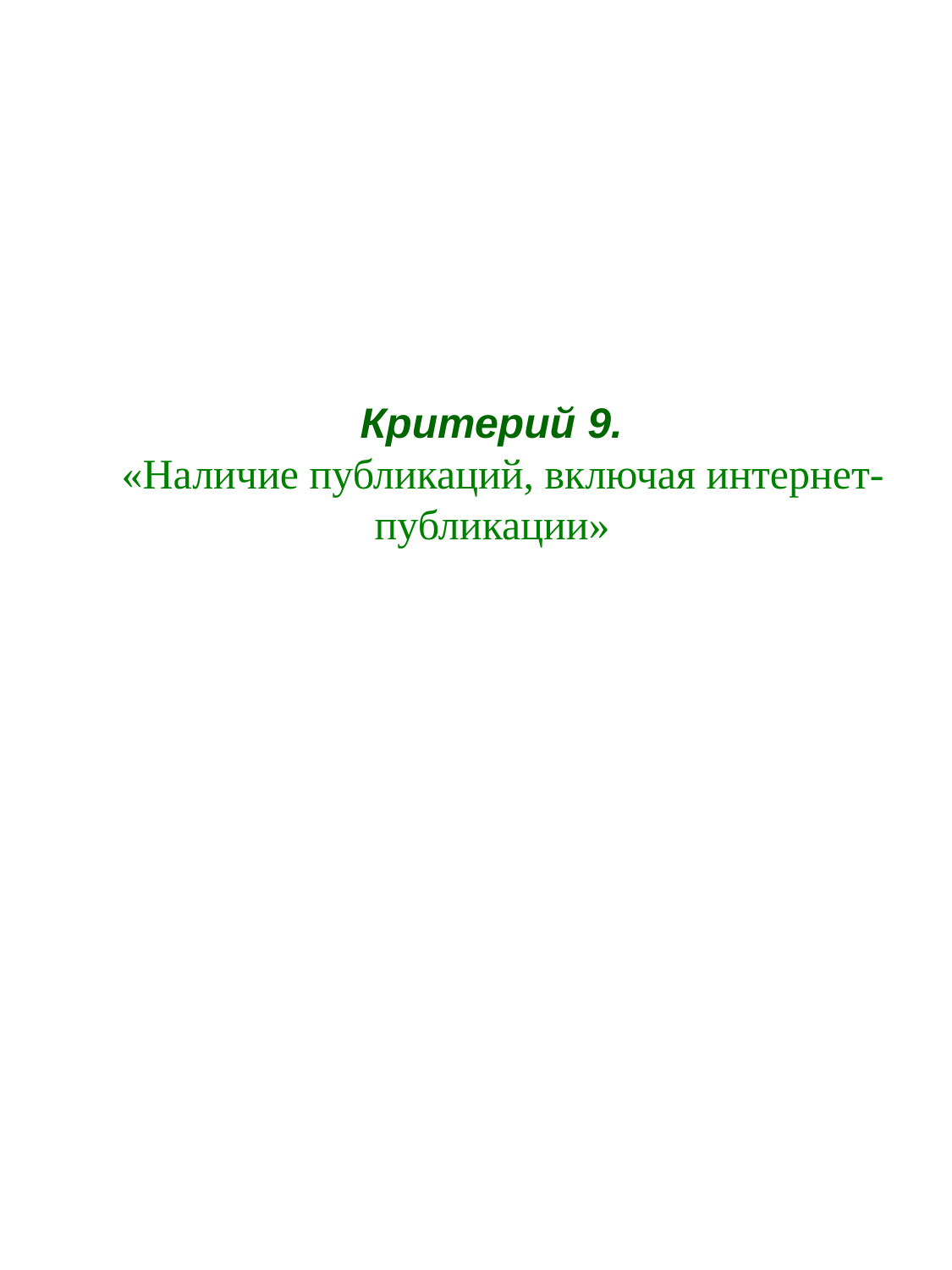

# Критерий 9. «Наличие публикаций, включая интернет-публикации»

### Chart

| Category |
|---|